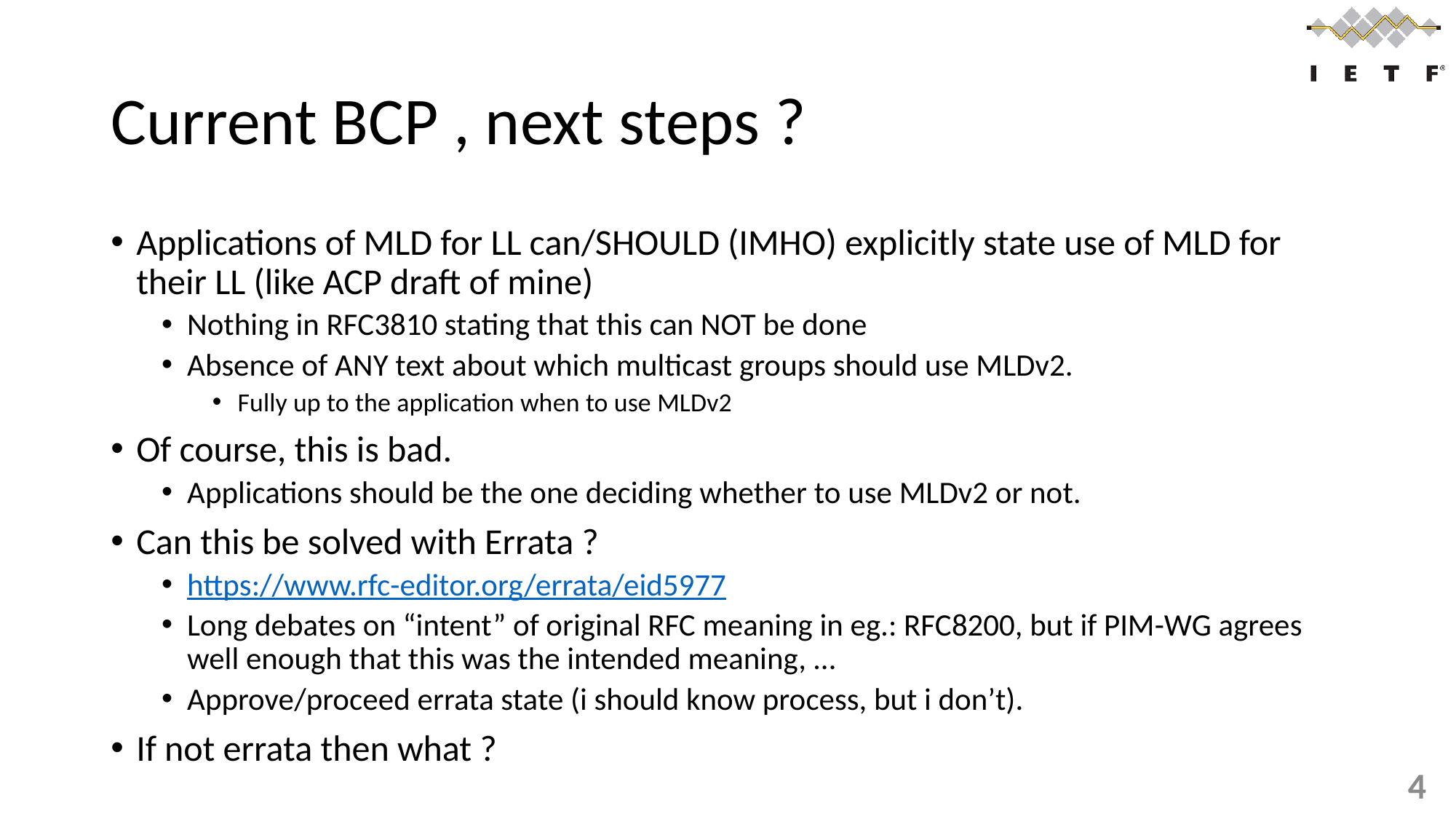

# Current BCP , next steps ?
Applications of MLD for LL can/SHOULD (IMHO) explicitly state use of MLD for their LL (like ACP draft of mine)
Nothing in RFC3810 stating that this can NOT be done
Absence of ANY text about which multicast groups should use MLDv2.
Fully up to the application when to use MLDv2
Of course, this is bad.
Applications should be the one deciding whether to use MLDv2 or not.
Can this be solved with Errata ?
https://www.rfc-editor.org/errata/eid5977
Long debates on “intent” of original RFC meaning in eg.: RFC8200, but if PIM-WG agrees well enough that this was the intended meaning, …
Approve/proceed errata state (i should know process, but i don’t).
If not errata then what ?
4